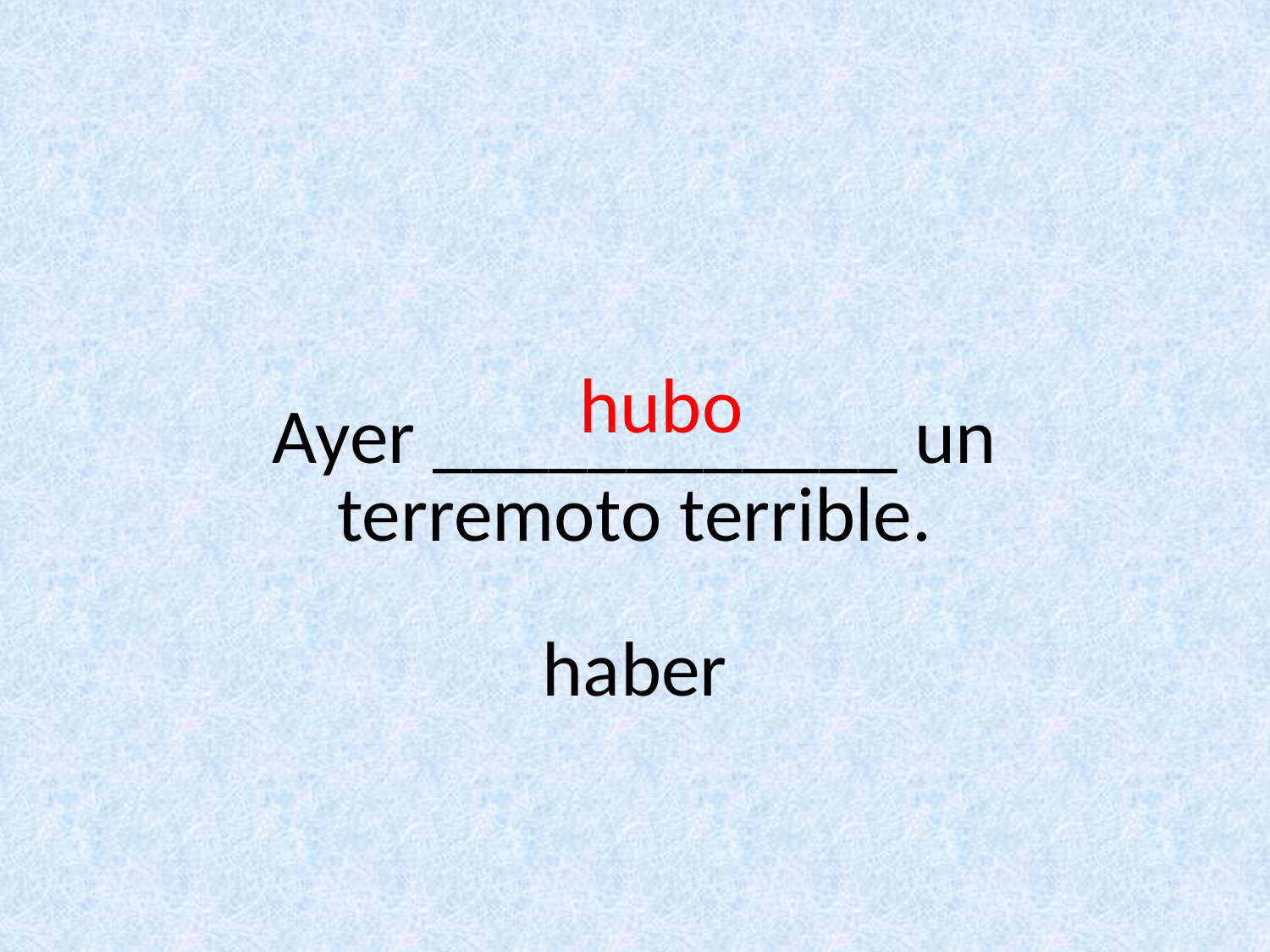

Ayer ____________ un terremoto terrible.
haber
hubo